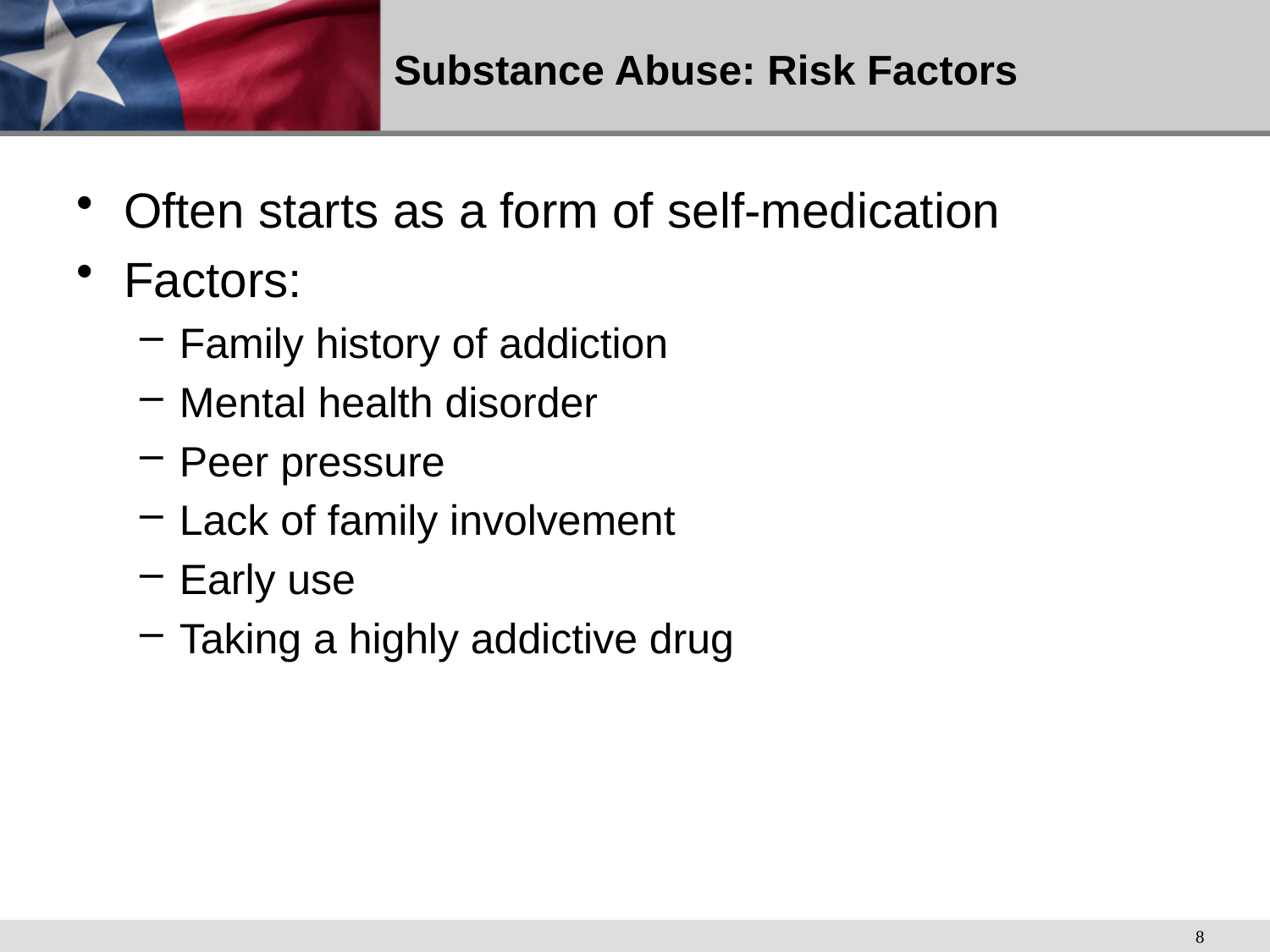

# Substance Abuse: Risk Factors
Often starts as a form of self-medication
Factors:
Family history of addiction
Mental health disorder
Peer pressure
Lack of family involvement
Early use
Taking a highly addictive drug
8